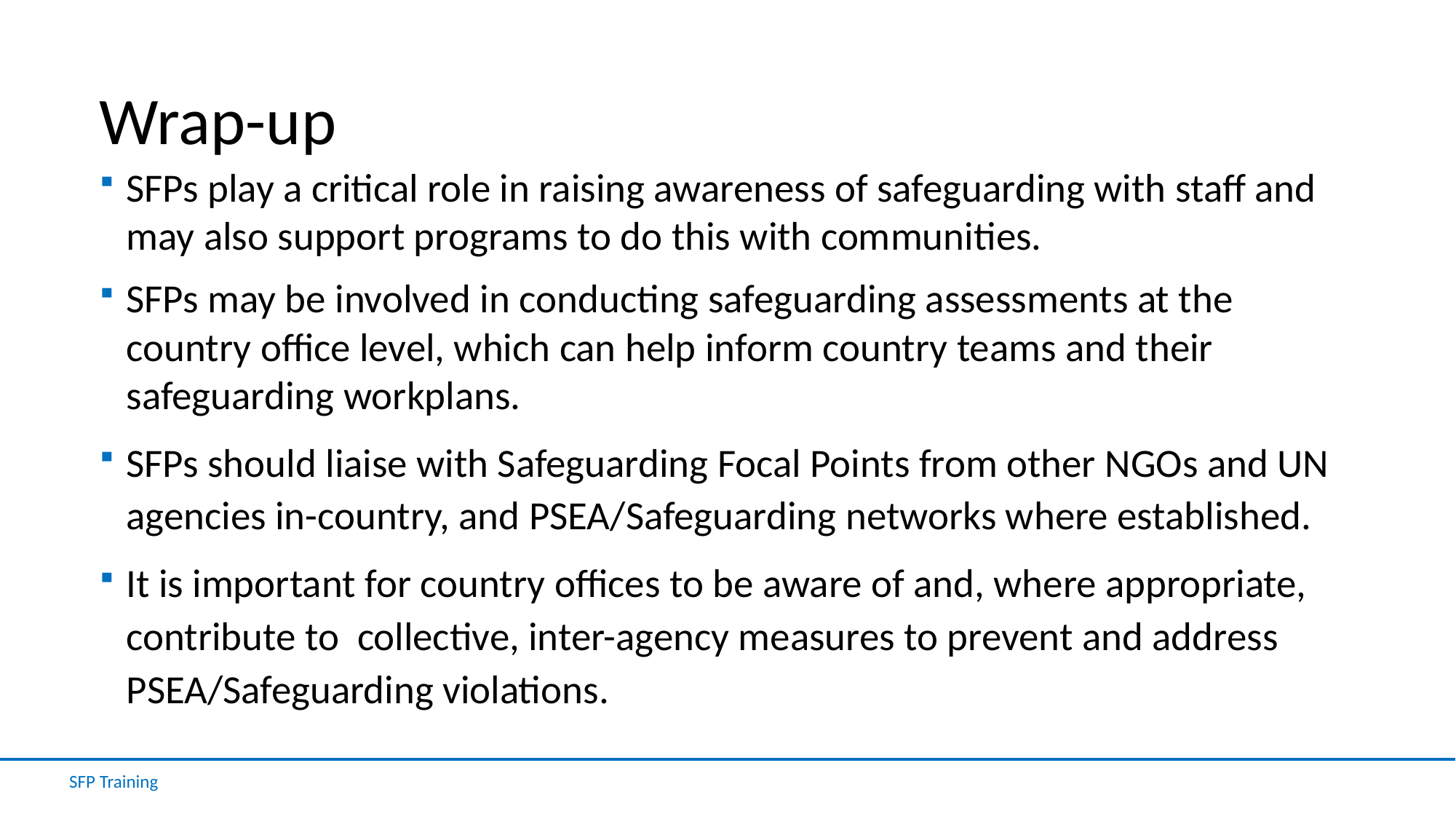

# Wrap-up
SFPs play a critical role in raising awareness of safeguarding with staff and may also support programs to do this with communities.
SFPs may be involved in conducting safeguarding assessments at the country office level, which can help inform country teams and their safeguarding workplans.
SFPs should liaise with Safeguarding Focal Points from other NGOs and UN agencies in-country, and PSEA/Safeguarding networks where established.
It is important for country offices to be aware of and, where appropriate, contribute to  collective, inter-agency measures to prevent and address PSEA/Safeguarding violations.

SFP Training